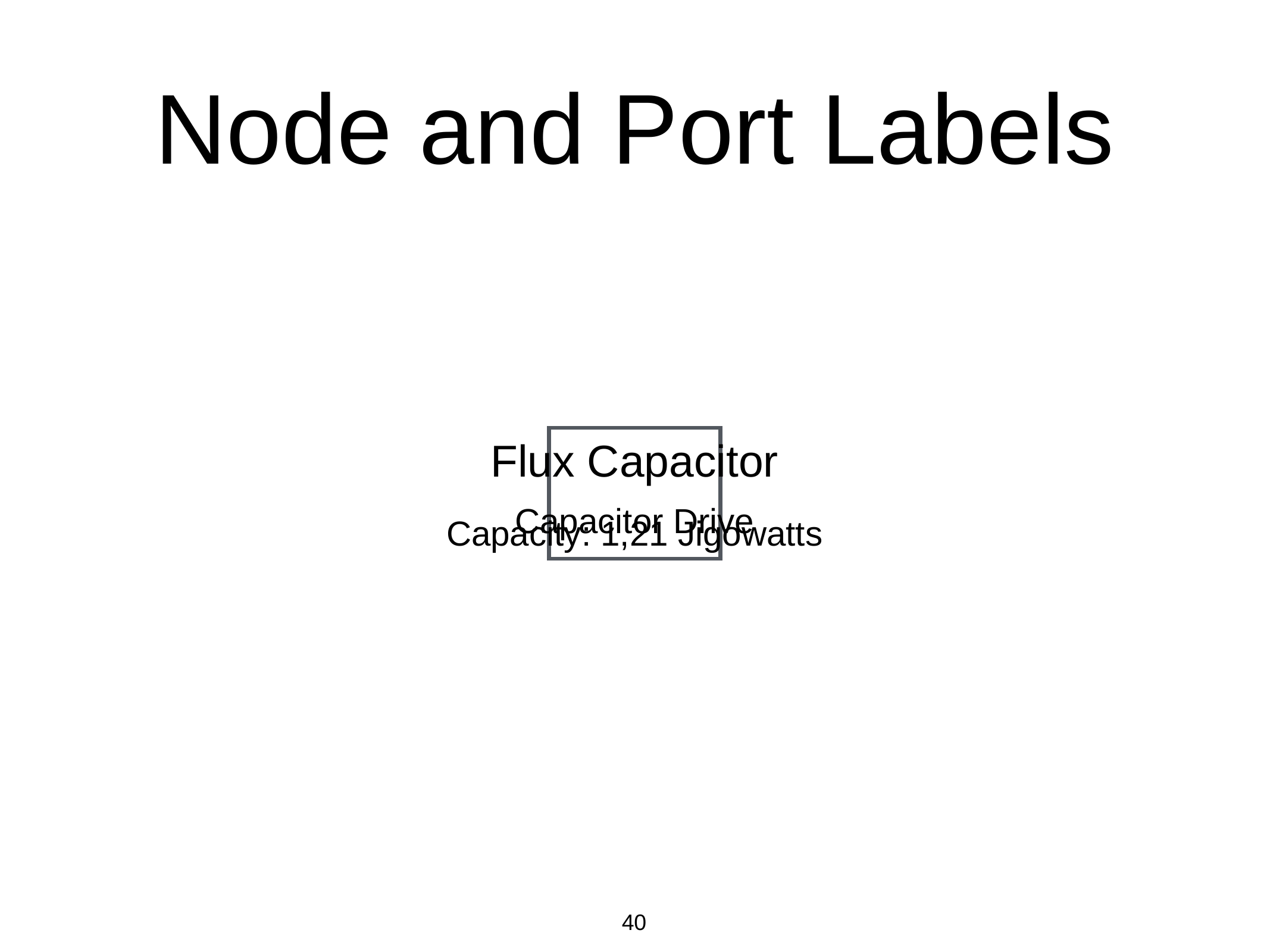

# Node and Port Labels
Flux Capacitor

Capacitor Drive
Capacity: 1,21 Jigowatts
40